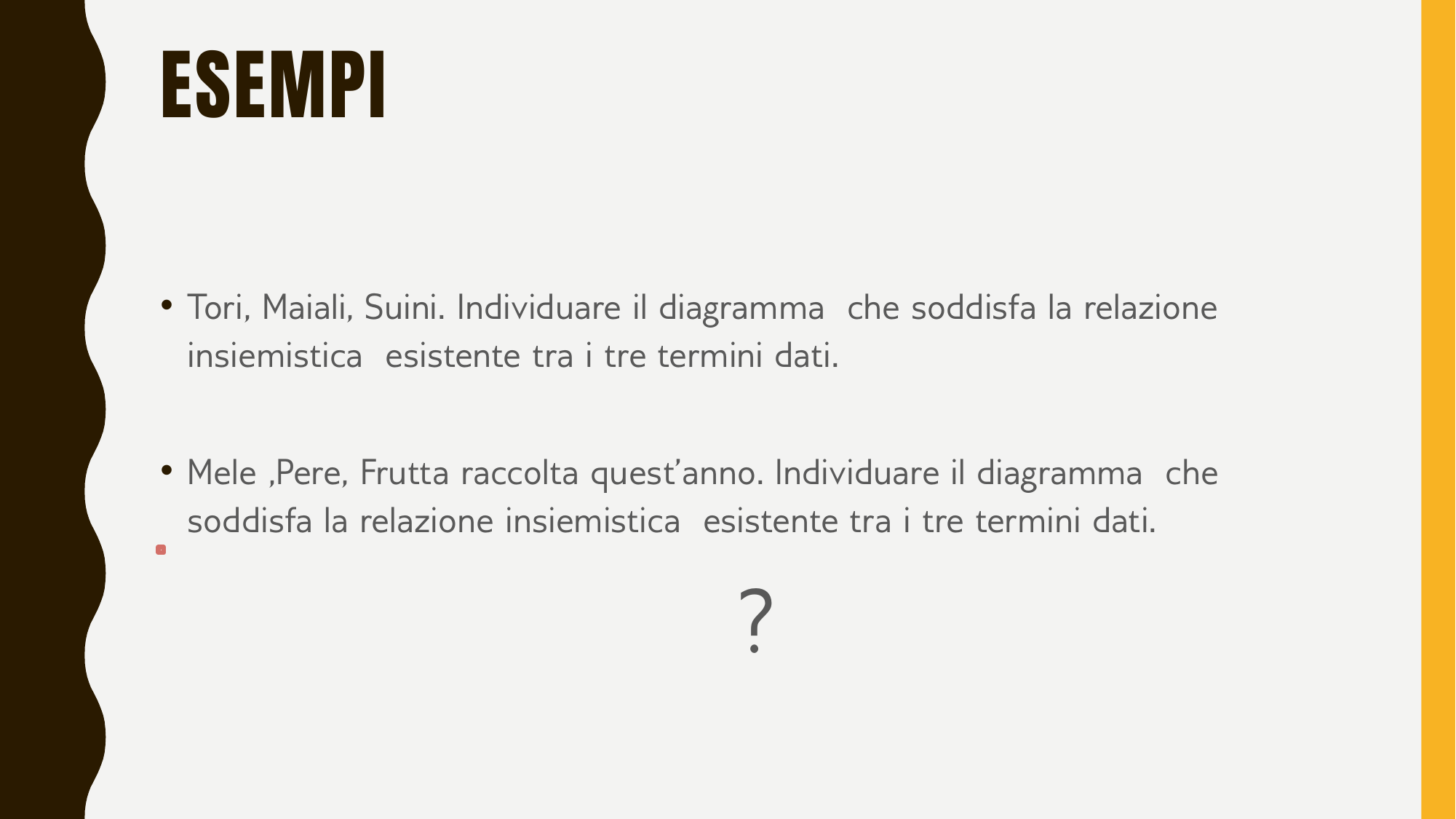

# Esempi
Tori, Maiali, Suini. Individuare il diagramma  che soddisfa la relazione insiemistica  esistente tra i tre termini dati.

Mele ,Pere, Frutta raccolta quest’anno. Individuare il diagramma  che soddisfa la relazione insiemistica  esistente tra i tre termini dati.
?